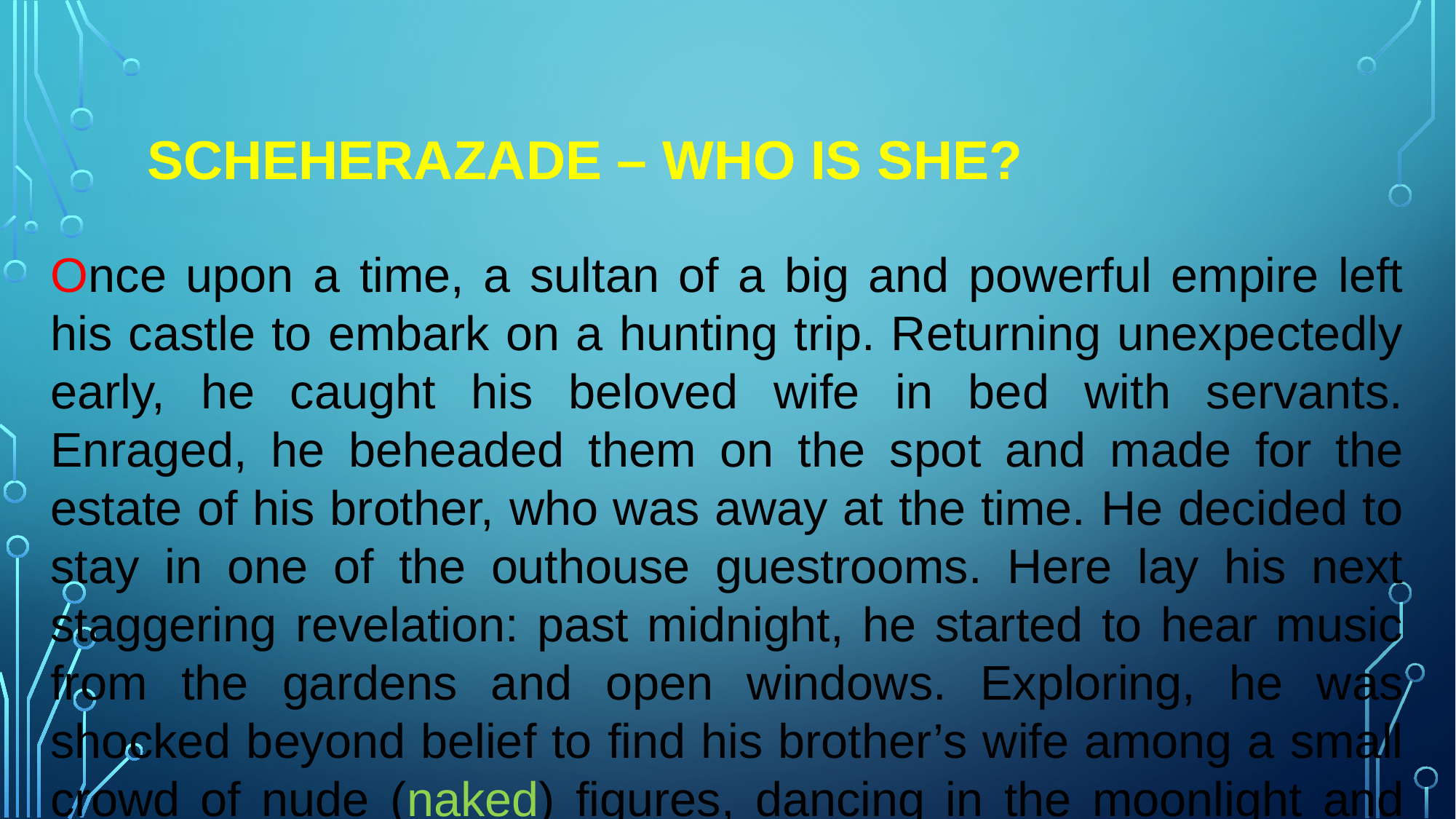

# Scheherazade – who is she?
Once upon a time, a sultan of a big and powerful empire left his castle to embark on a hunting trip. Returning unexpectedly early, he caught his beloved wife in bed with servants. Enraged, he beheaded them on the spot and made for the estate of his brother, who was away at the time. He decided to stay in one of the outhouse guestrooms. Here lay his next staggering revelation: past midnight, he started to hear music from the gardens and open windows. Exploring, he was shocked beyond belief to find his brother’s wife among a small crowd of nude (naked) figures, dancing in the moonlight and indulging in desires.